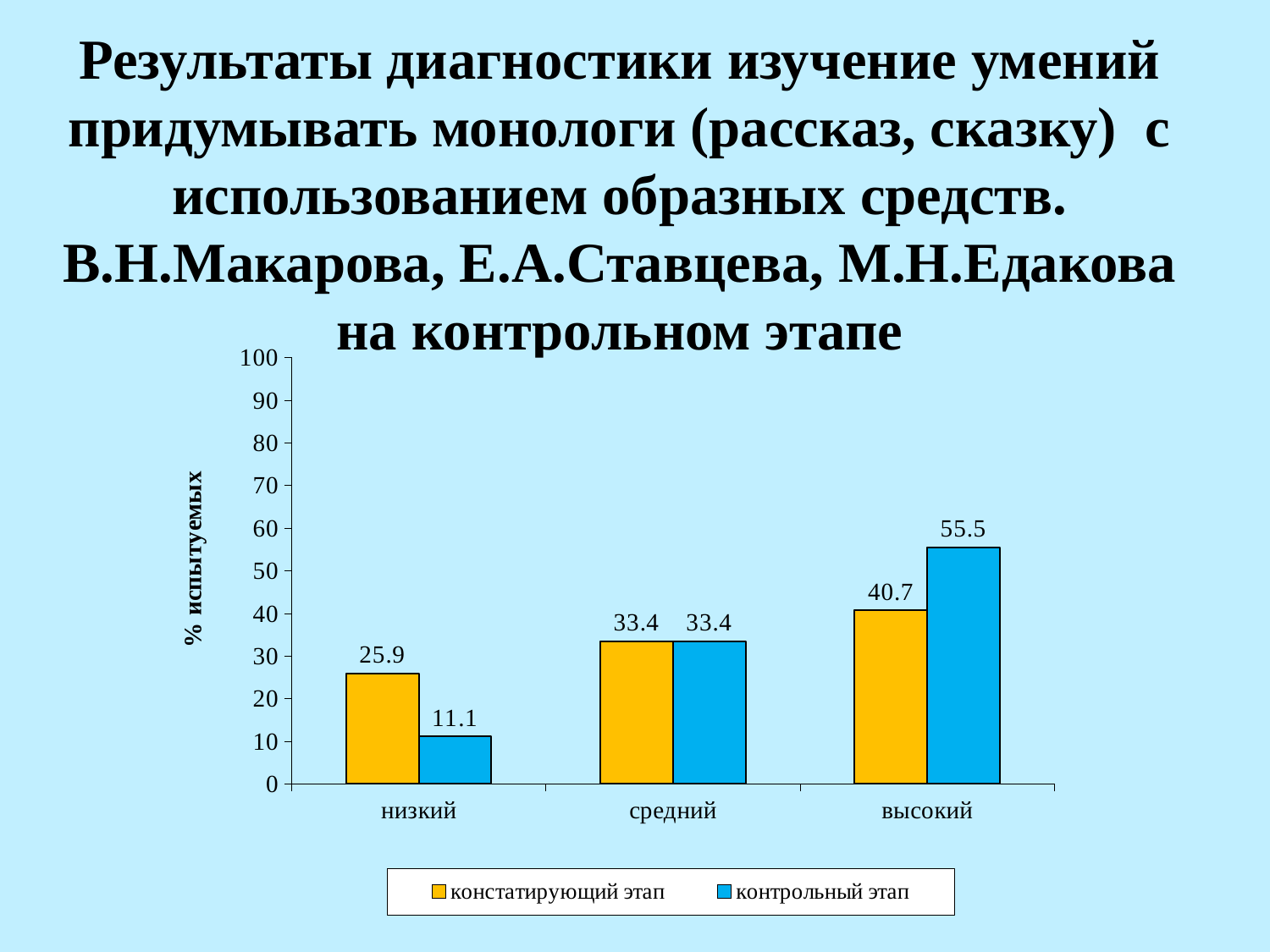

Результаты диагностики изучение умений придумывать монологи (рассказ, сказку)  с использованием образных средств. В.Н.Макарова, Е.А.Ставцева, М.Н.Едакова на контрольном этапе

### Chart

| Category | констатирующий этап | контрольный этап |
|---|---|---|
| низкий | 25.9 | 11.1 |
| средний | 33.4 | 33.4 |
| высокий | 40.7 | 55.5 |